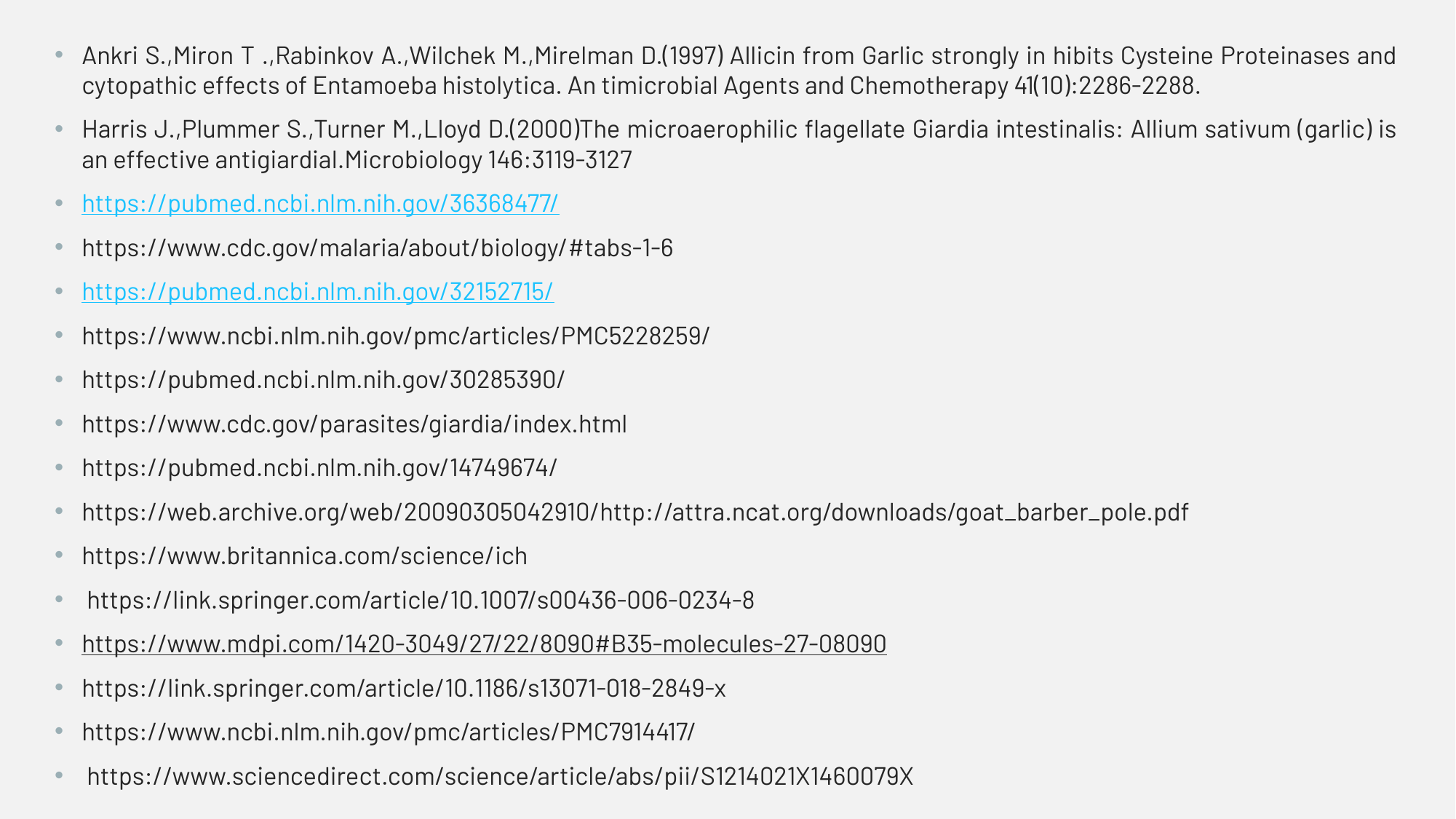

Ankri S.,Miron T .,Rabinkov A.,Wilchek M.,Mirelman D.(1997) Allicin from Garlic strongly in hibits Cysteine Proteinases and cytopathic effects of Entamoeba histolytica. An timicrobial Agents and Chemotherapy 41(10):2286-2288.
Harris J.,Plummer S.,Turner M.,Lloyd D.(2000)The microaerophilic flagellate Giardia intestinalis: Allium sativum (garlic) is an effective antigiardial.Microbiology 146:3119-3127
https://pubmed.ncbi.nlm.nih.gov/36368477/
https://www.cdc.gov/malaria/about/biology/#tabs-1-6
https://pubmed.ncbi.nlm.nih.gov/32152715/
https://www.ncbi.nlm.nih.gov/pmc/articles/PMC5228259/
https://pubmed.ncbi.nlm.nih.gov/30285390/
https://www.cdc.gov/parasites/giardia/index.html
https://pubmed.ncbi.nlm.nih.gov/14749674/
https://web.archive.org/web/20090305042910/http://attra.ncat.org/downloads/goat_barber_pole.pdf
https://www.britannica.com/science/ich
 https://link.springer.com/article/10.1007/s00436-006-0234-8
https://www.mdpi.com/1420-3049/27/22/8090#B35-molecules-27-08090
https://link.springer.com/article/10.1186/s13071-018-2849-x
https://www.ncbi.nlm.nih.gov/pmc/articles/PMC7914417/
 https://www.sciencedirect.com/science/article/abs/pii/S1214021X1460079X